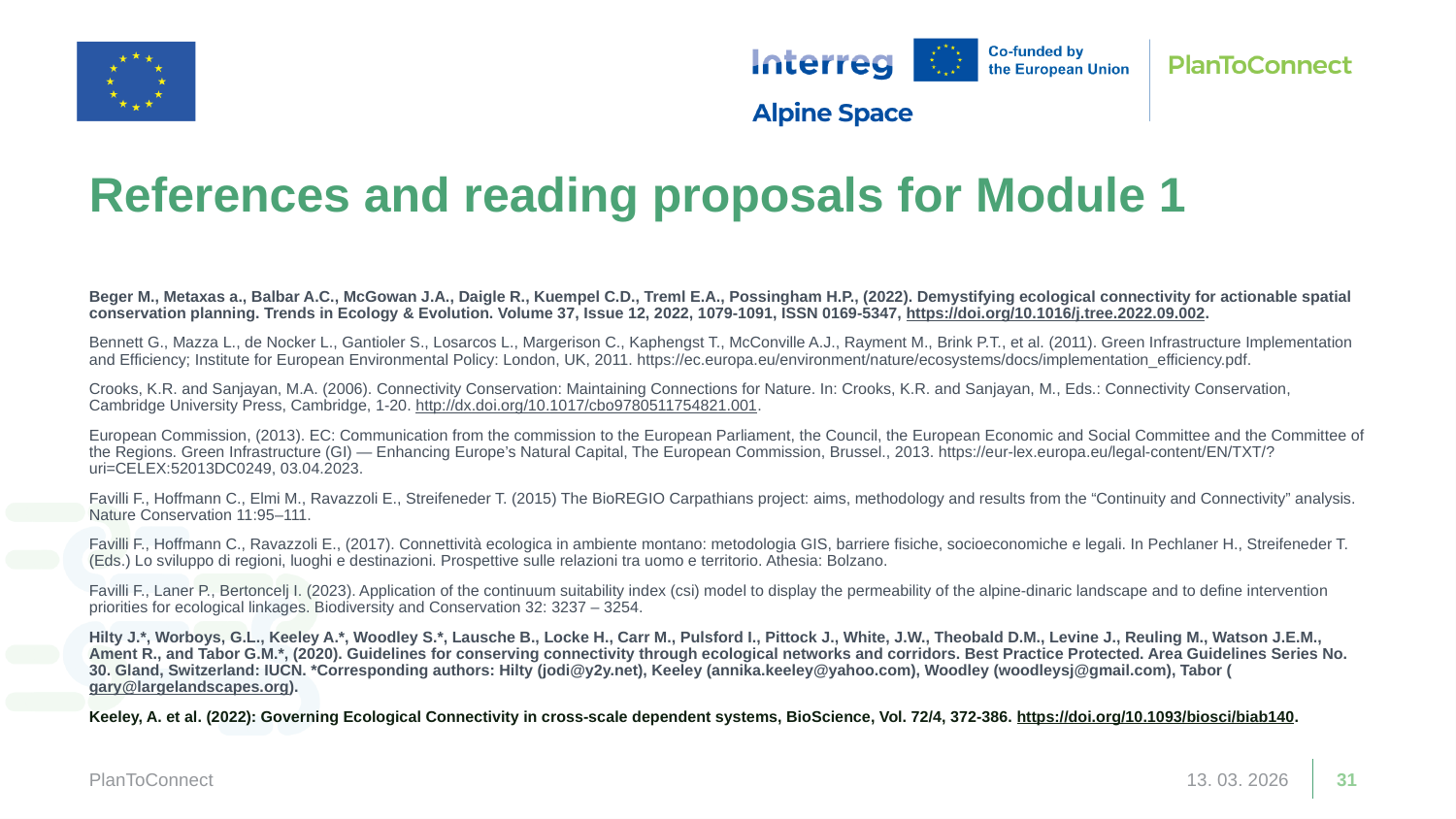

# References and reading proposals for Module 1
Beger M., Metaxas a., Balbar A.C., McGowan J.A., Daigle R., Kuempel C.D., Treml E.A., Possingham H.P., (2022). Demystifying ecological connectivity for actionable spatial conservation planning. Trends in Ecology & Evolution. Volume 37, Issue 12, 2022, 1079-1091, ISSN 0169-5347, https://doi.org/10.1016/j.tree.2022.09.002.
Bennett G., Mazza L., de Nocker L., Gantioler S., Losarcos L., Margerison C., Kaphengst T., McConville A.J., Rayment M., Brink P.T., et al. (2011). Green Infrastructure Implementation and Efficiency; Institute for European Environmental Policy: London, UK, 2011. https://ec.europa.eu/environment/nature/ecosystems/docs/implementation_efficiency.pdf.
Crooks, K.R. and Sanjayan, M.A. (2006). Connectivity Conservation: Maintaining Connections for Nature. In: Crooks, K.R. and Sanjayan, M., Eds.: Connectivity Conservation, Cambridge University Press, Cambridge, 1-20. http://dx.doi.org/10.1017/cbo9780511754821.001.
European Commission, (2013). EC: Communication from the commission to the European Parliament, the Council, the European Economic and Social Committee and the Committee of the Regions. Green Infrastructure (GI) — Enhancing Europe’s Natural Capital, The European Commission, Brussel., 2013. https://eur-lex.europa.eu/legal-content/EN/TXT/?uri=CELEX:52013DC0249, 03.04.2023.
Favilli F., Hoffmann C., Elmi M., Ravazzoli E., Streifeneder T. (2015) The BioREGIO Carpathians project: aims, methodology and results from the “Continuity and Connectivity” analysis. Nature Conservation 11:95–111.
Favilli F., Hoffmann C., Ravazzoli E., (2017). Connettività ecologica in ambiente montano: metodologia GIS, barriere fisiche, socioeconomiche e legali. In Pechlaner H., Streifeneder T. (Eds.) Lo sviluppo di regioni, luoghi e destinazioni. Prospettive sulle relazioni tra uomo e territorio. Athesia: Bolzano.
Favilli F., Laner P., Bertoncelj I. (2023). Application of the continuum suitability index (csi) model to display the permeability of the alpine-dinaric landscape and to define intervention priorities for ecological linkages. Biodiversity and Conservation 32: 3237 – 3254.
Hilty J.*, Worboys, G.L., Keeley A.*, Woodley S.*, Lausche B., Locke H., Carr M., Pulsford I., Pittock J., White, J.W., Theobald D.M., Levine J., Reuling M., Watson J.E.M., Ament R., and Tabor G.M.*, (2020). Guidelines for conserving connectivity through ecological networks and corridors. Best Practice Protected. Area Guidelines Series No. 30. Gland, Switzerland: IUCN. *Corresponding authors: Hilty (jodi@y2y.net), Keeley (annika.keeley@yahoo.com), Woodley (woodleysj@gmail.com), Tabor (gary@largelandscapes.org).
Keeley, A. et al. (2022): Governing Ecological Connectivity in cross-scale dependent systems, BioScience, Vol. 72/4, 372-386. https://doi.org/10.1093/biosci/biab140.
PlanToConnect
13. 03. 2026
31